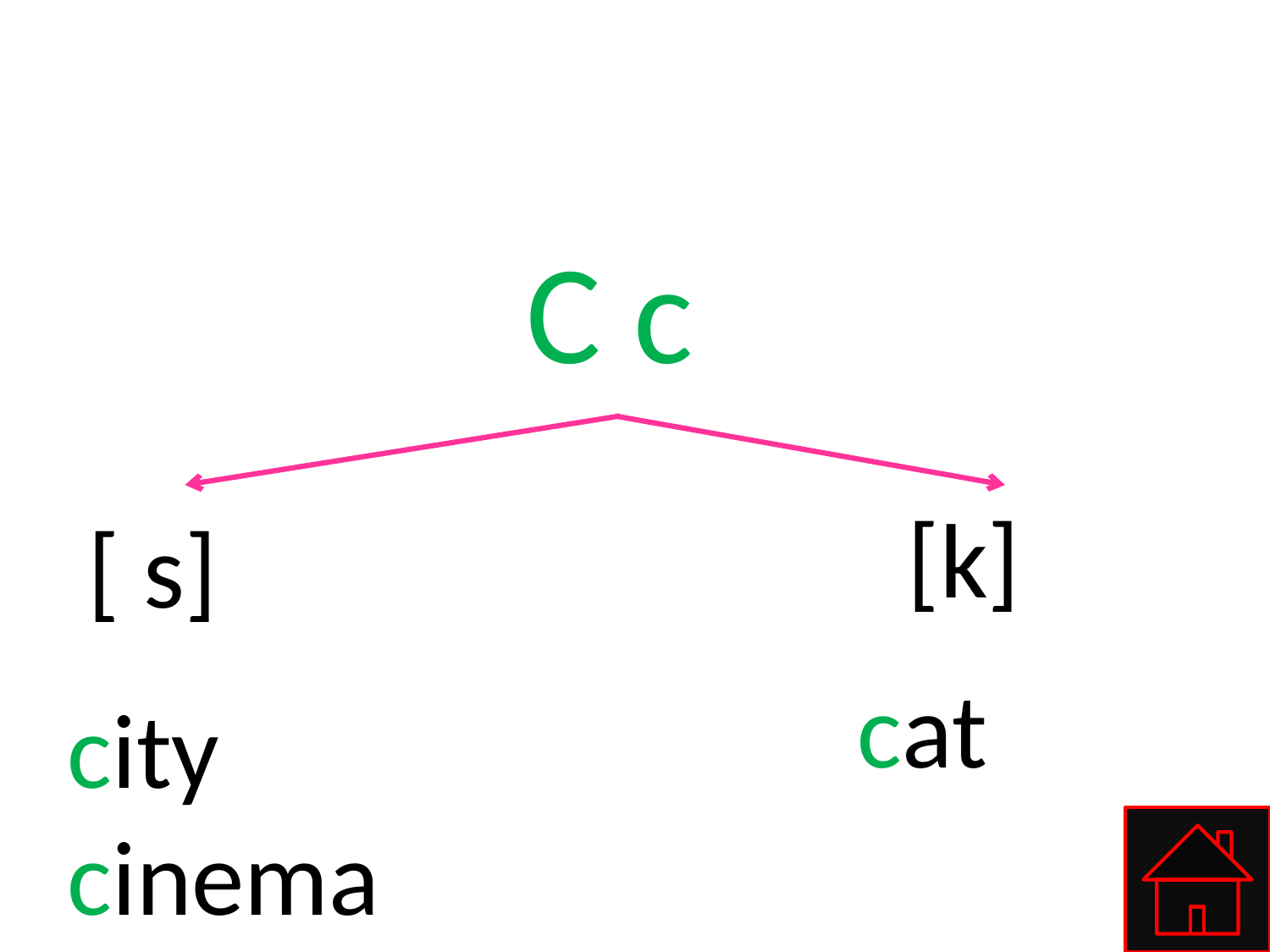

#
C c
[k]
[ s]
cat
city cinema